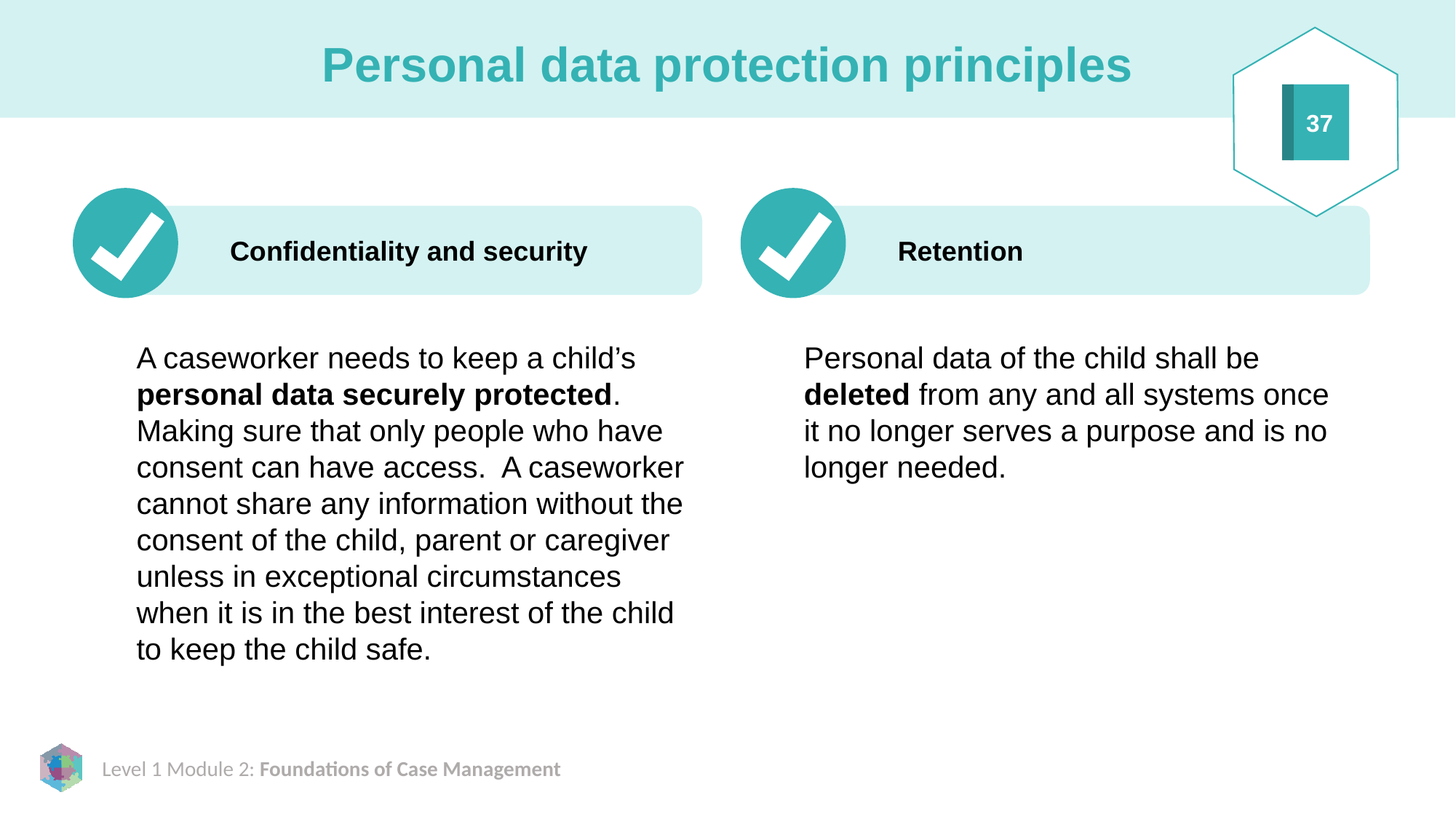

# Personal data protection principles

37

Confidentiality and security
Retention
A caseworker needs to keep a child’s personal data securely protected. Making sure that only people who have consent can have access.  A caseworker cannot share any information without the consent of the child, parent or caregiver unless in exceptional circumstances when it is in the best interest of the child to keep the child safe.
Personal data of the child shall be deleted from any and all systems once it no longer serves a purpose and is no longer needed.